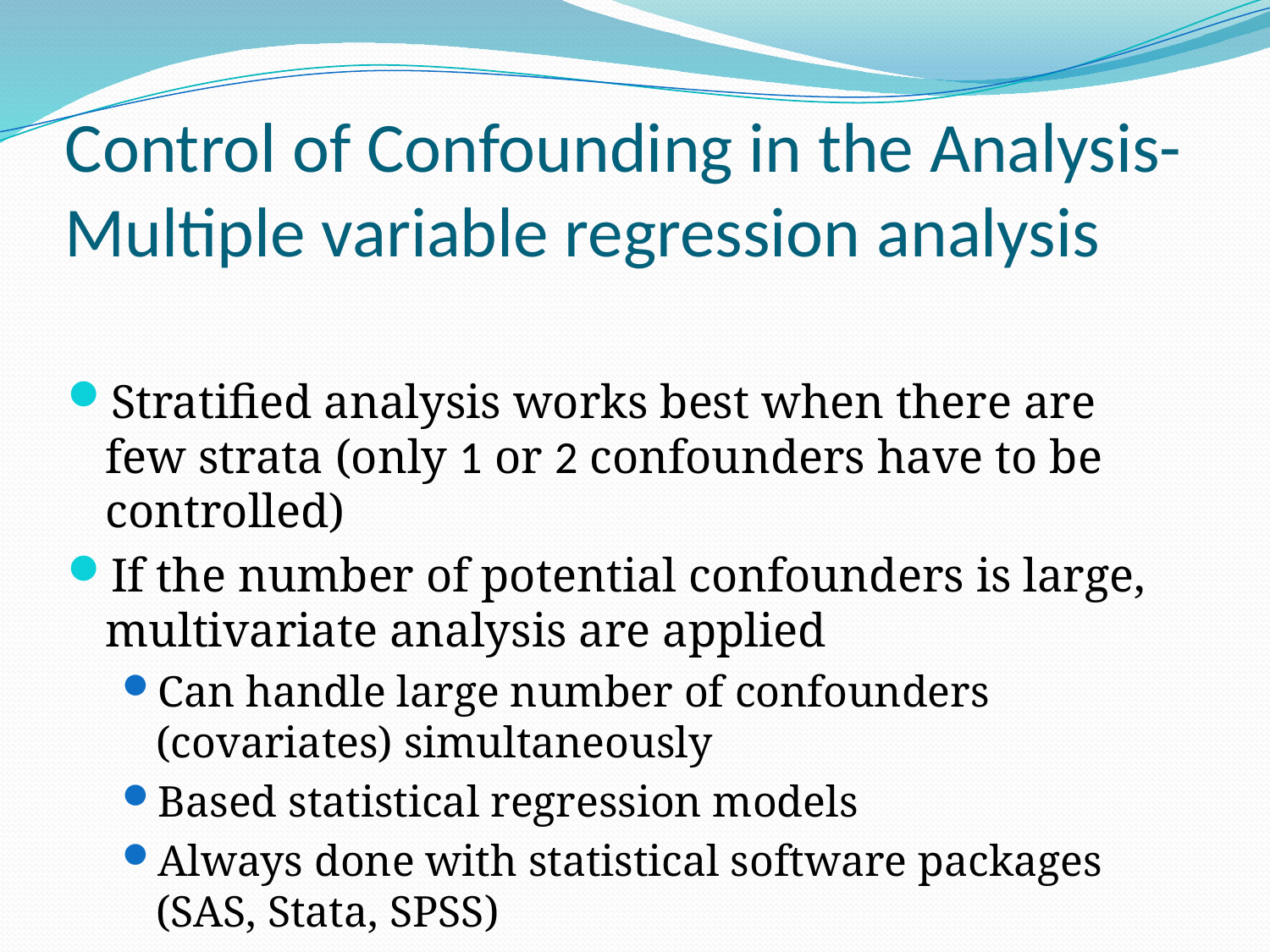

# Control of Confounding in the Analysis-Multiple variable regression analysis
Stratified analysis works best when there are few strata (only 1 or 2 confounders have to be controlled)
If the number of potential confounders is large, multivariate analysis are applied
Can handle large number of confounders  (covariates) simultaneously
Based statistical regression models
Always done with statistical software packages (SAS, Stata, SPSS)